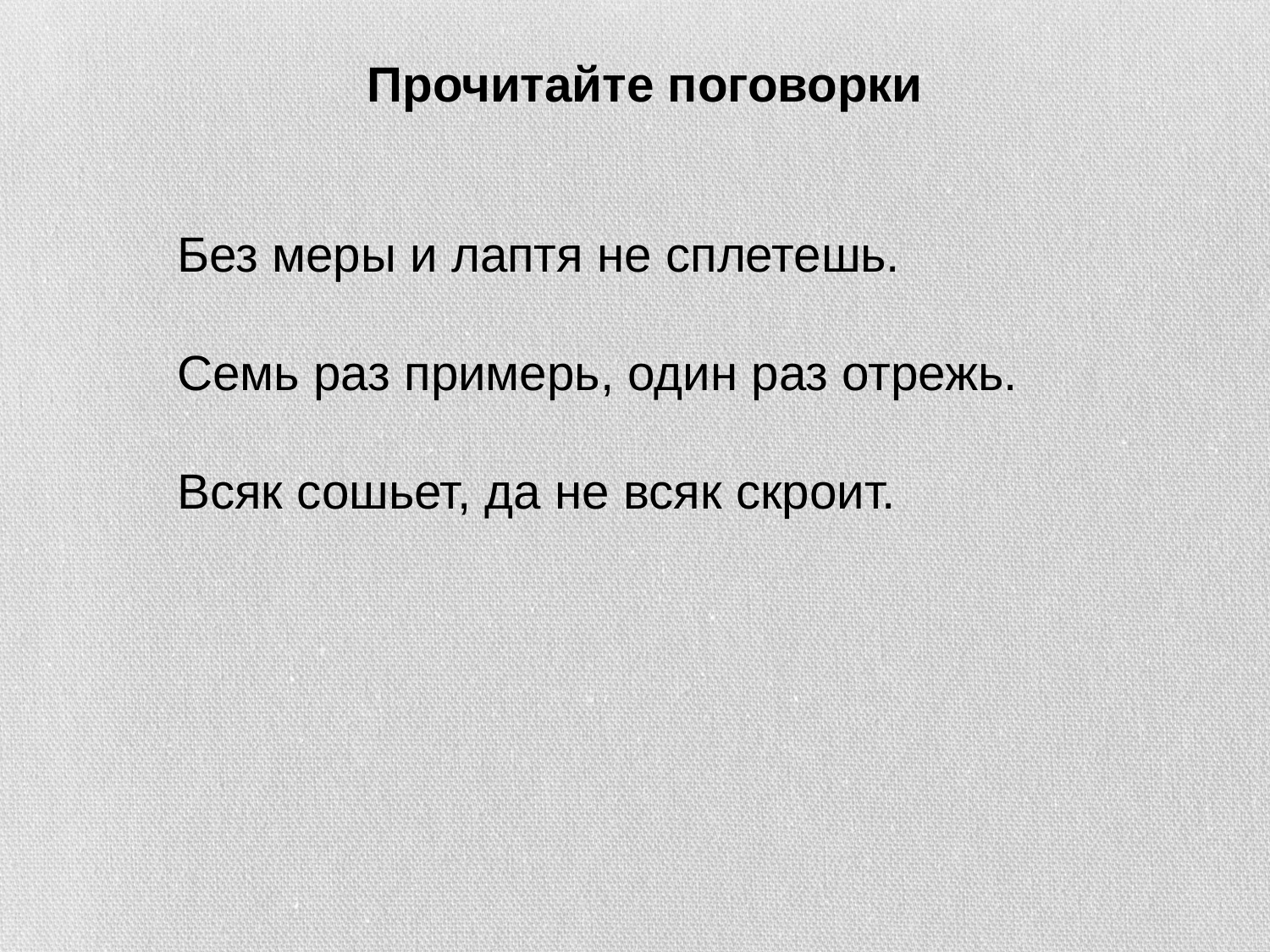

Прочитайте поговорки
Без меры и лаптя не сплетешь.

Семь раз примерь, один раз отрежь.

Всяк сошьет, да не всяк скроит.